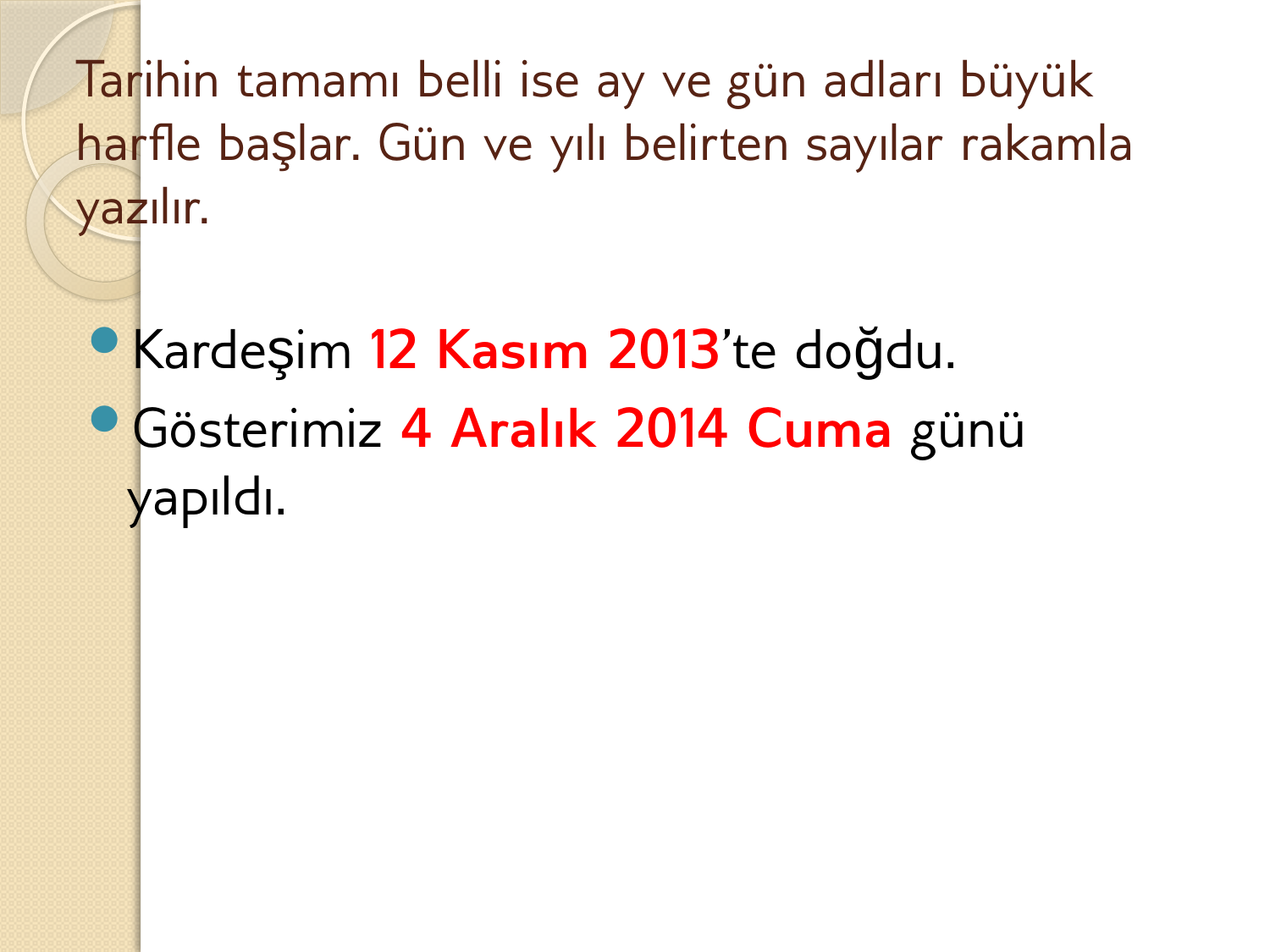

# Tarihin tamamı belli ise ay ve gün adları büyük harfle başlar. Gün ve yılı belirten sayılar rakamla yazılır.
Kardeşim 12 Kasım 2013’te doğdu.
Gösterimiz 4 Aralık 2014 Cuma günü yapıldı.